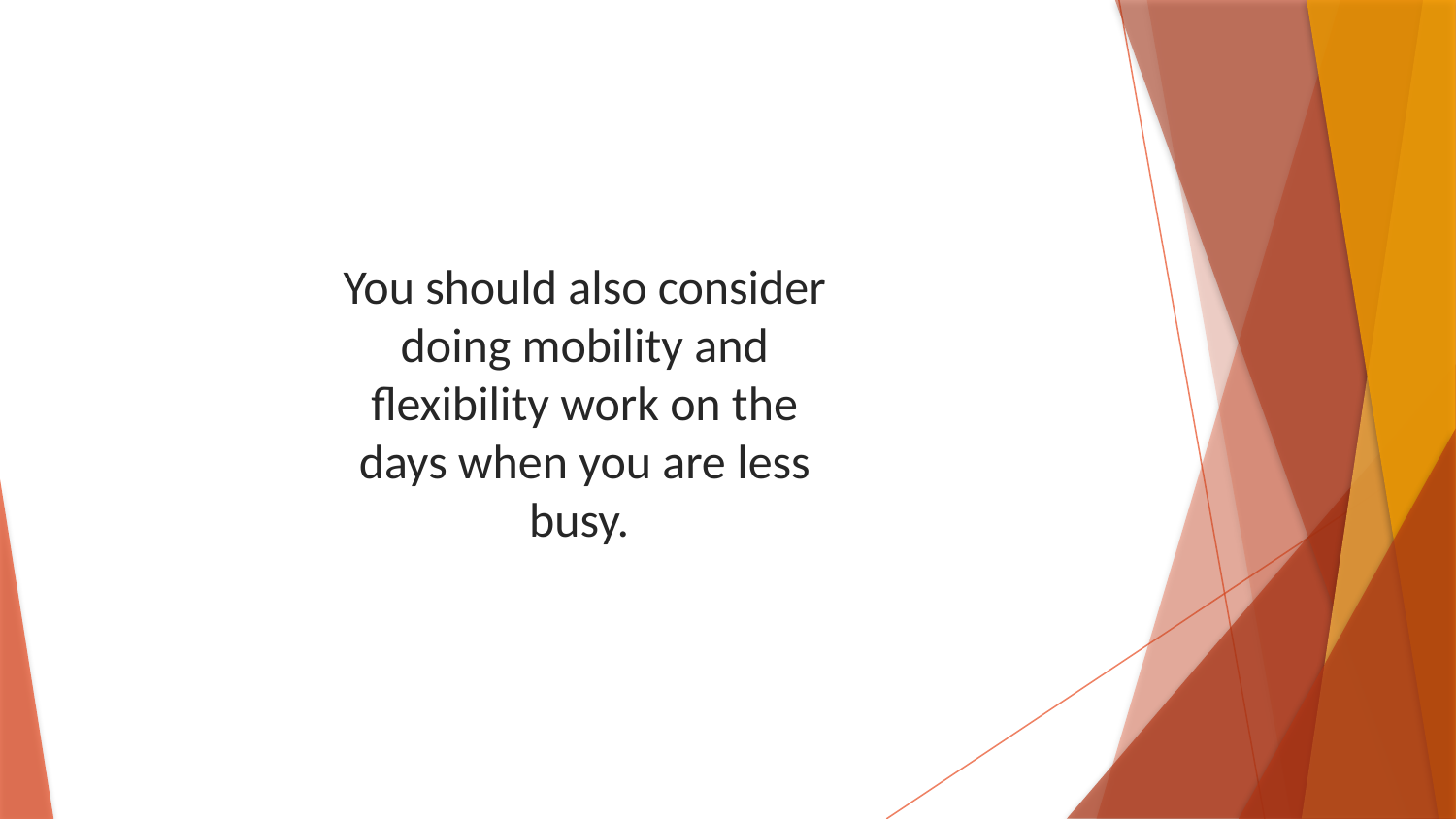

You should also consider doing mobility and flexibility work on the days when you are less busy.